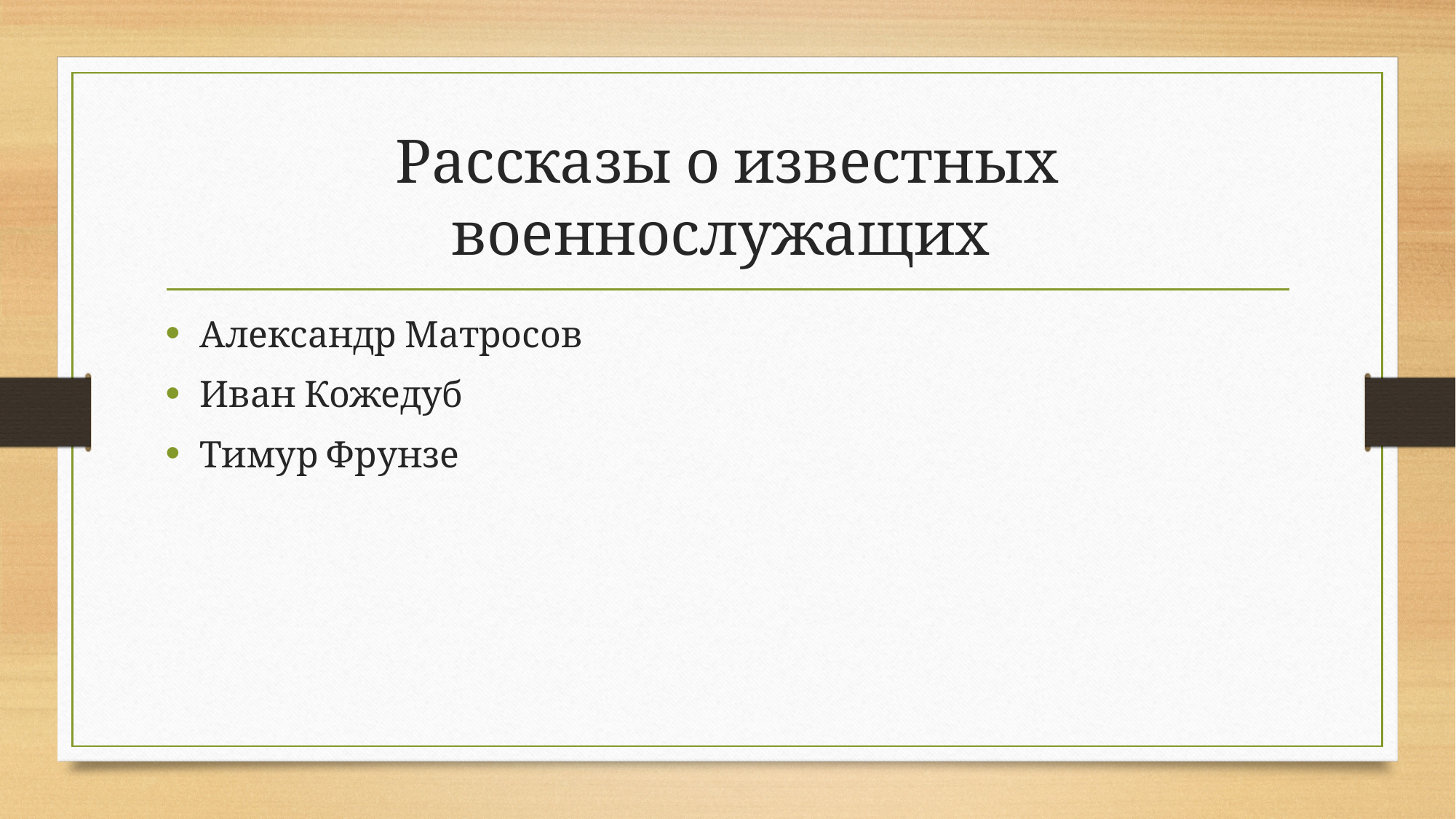

# Рассказы о известных военнослужащих
Александр Матросов
Иван Кожедуб
Тимур Фрунзе